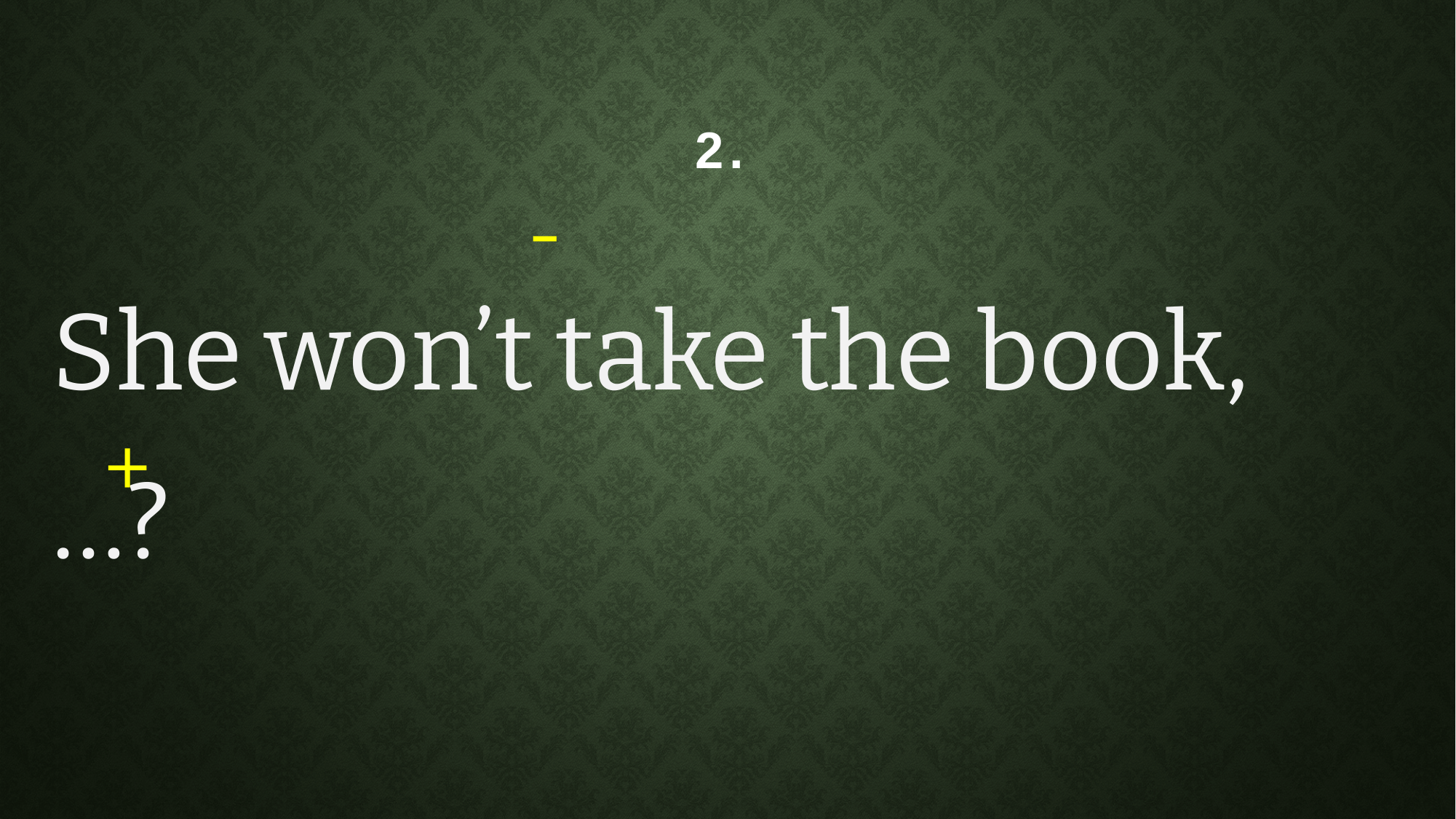

# 2.
-
She won’t take the book,
…?
+